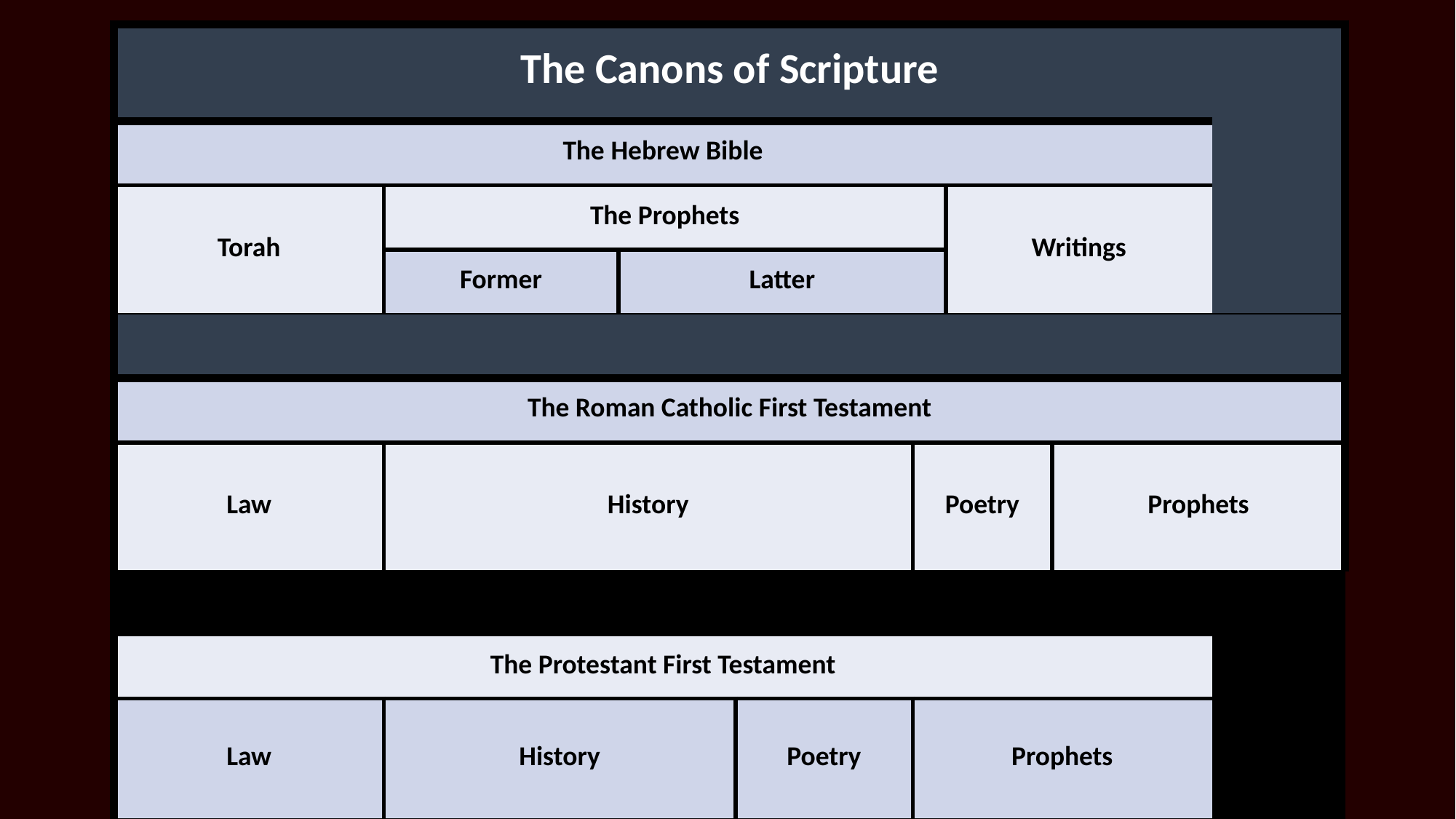

| The Canons of Scripture |  |  |  |  |  |  |  |
| --- | --- | --- | --- | --- | --- | --- | --- |
| The Hebrew Bible |  |  |  |  |  |  |  |
| Torah | The Prophets |  |  |  | Writings |  |  |
|  | Former | Latter |  |  |  |  |  |
|  |  |  |  |  |  |  |  |
| The Roman Catholic First Testament |  |  |  |  |  |  |  |
| Law | History |  |  | Poetry |  | Prophets |  |
|  |  |  |  |  |  |  |  |
| The Protestant First Testament |  |  |  |  |  |  |  |
| Law | History |  | Poetry | Prophets |  |  |  |